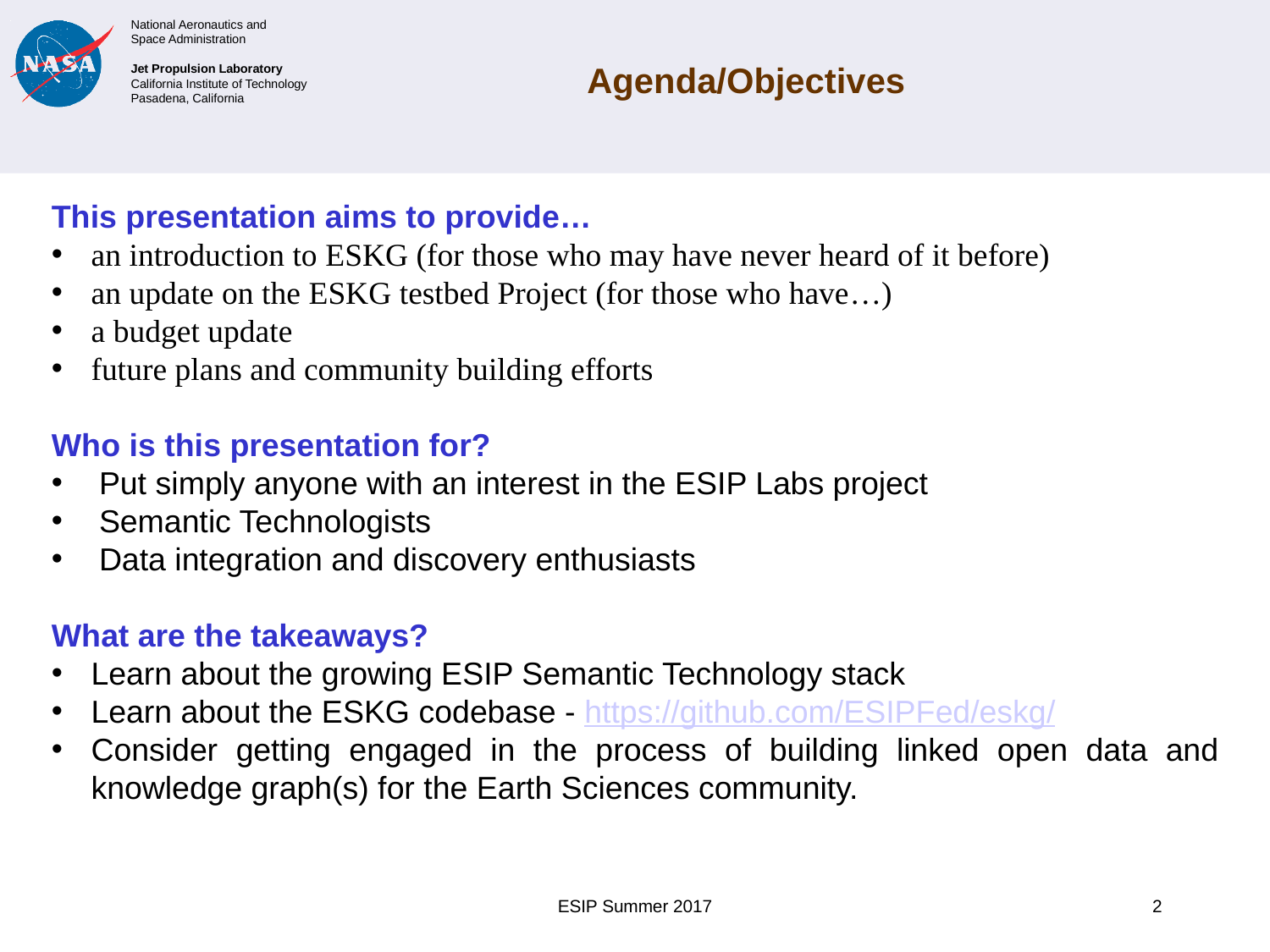

Agenda/Objectives

This presentation aims to provide…
an introduction to ESKG (for those who may have never heard of it before)
an update on the ESKG testbed Project (for those who have…)
a budget update
future plans and community building efforts

Who is this presentation for?
Put simply anyone with an interest in the ESIP Labs project
Semantic Technologists
Data integration and discovery enthusiasts

What are the takeaways?
Learn about the growing ESIP Semantic Technology stack
Learn about the ESKG codebase - https://github.com/ESIPFed/eskg/
Consider getting engaged in the process of building linked open data and knowledge graph(s) for the Earth Sciences community.
ESIP Summer 2017
2